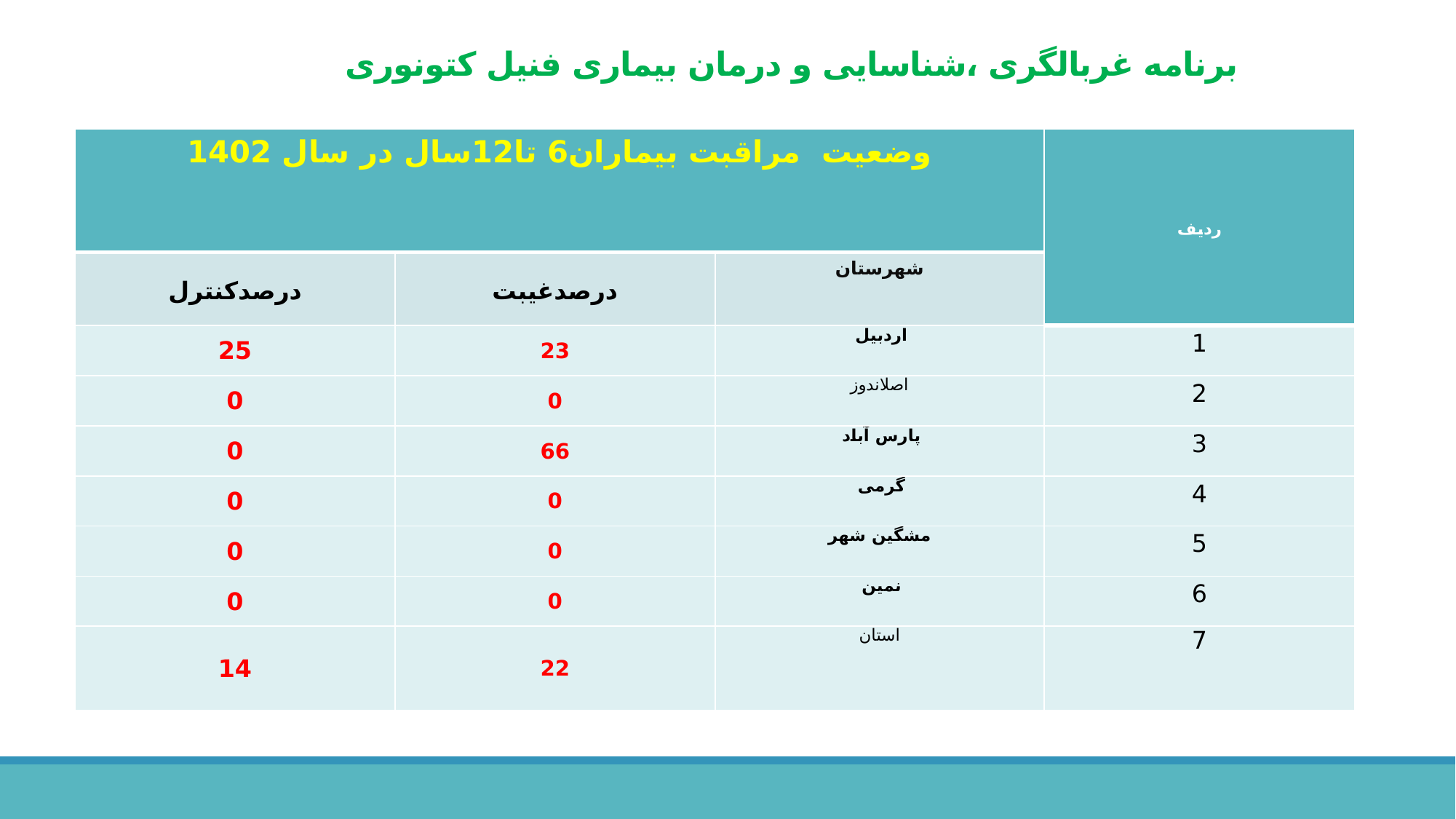

# برنامه غربالگری ،شناسایی و درمان بیماری فنیل کتونوری
| وضعیت مراقبت بیماران6 تا12سال در سال 1402 |  |  | ردیف |
| --- | --- | --- | --- |
| درصدکنترل | درصدغیبت | شهرستان |  |
| 25 | 23 | اردبیل | 1 |
| 0 | 0 | اصلاندوز | 2 |
| 0 | 66 | پارس آباد | 3 |
| 0 | 0 | گرمی | 4 |
| 0 | 0 | مشگین شهر | 5 |
| 0 | 0 | نمین | 6 |
| 14 | 22 | استان | 7 |